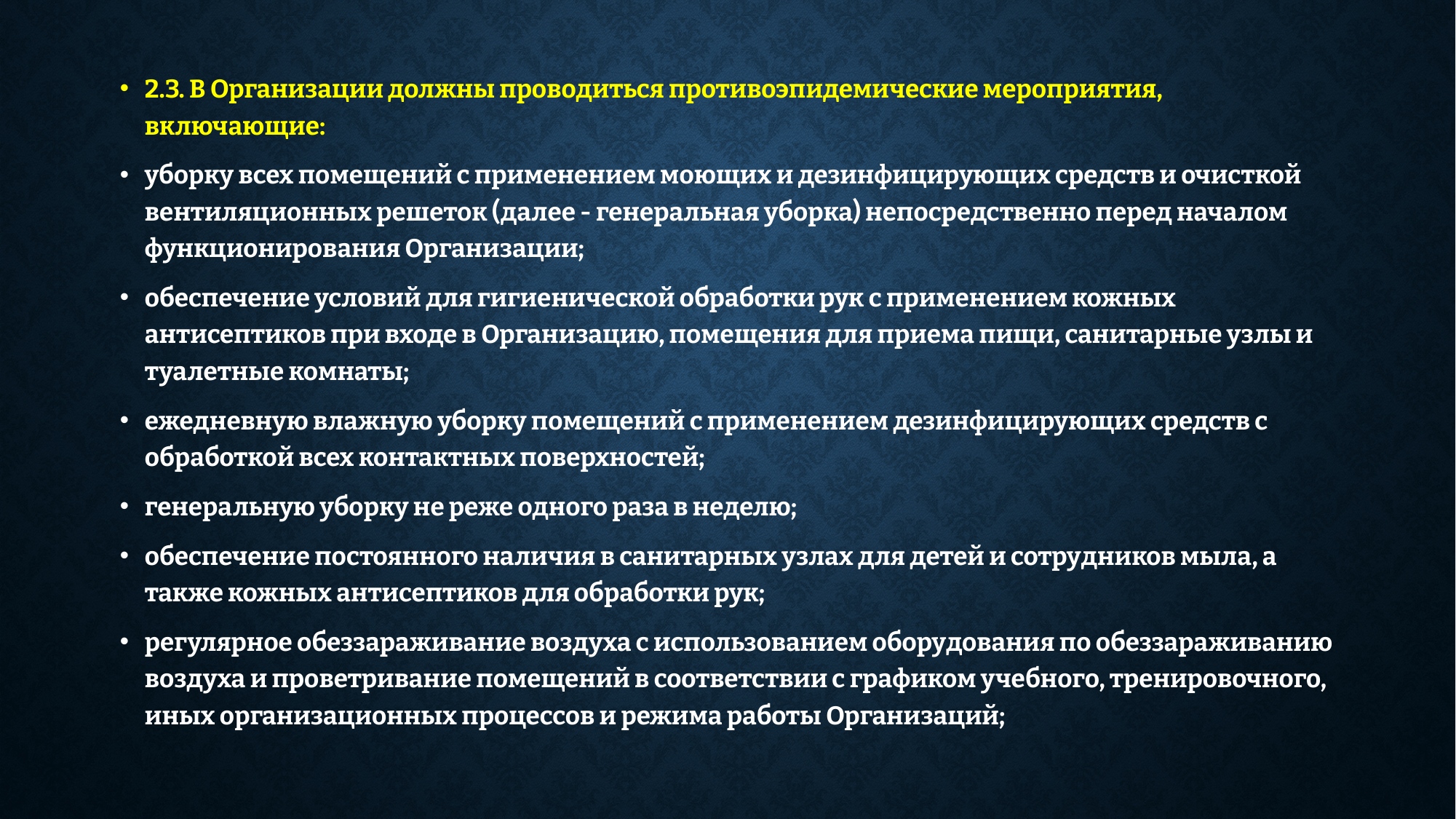

2.3. В Организации должны проводиться противоэпидемические мероприятия, включающие:
уборку всех помещений с применением моющих и дезинфицирующих средств и очисткой вентиляционных решеток (далее - генеральная уборка) непосредственно перед началом функционирования Организации;
обеспечение условий для гигиенической обработки рук с применением кожных антисептиков при входе в Организацию, помещения для приема пищи, санитарные узлы и туалетные комнаты;
ежедневную влажную уборку помещений с применением дезинфицирующих средств с обработкой всех контактных поверхностей;
генеральную уборку не реже одного раза в неделю;
обеспечение постоянного наличия в санитарных узлах для детей и сотрудников мыла, а также кожных антисептиков для обработки рук;
регулярное обеззараживание воздуха с использованием оборудования по обеззараживанию воздуха и проветривание помещений в соответствии с графиком учебного, тренировочного, иных организационных процессов и режима работы Организаций;